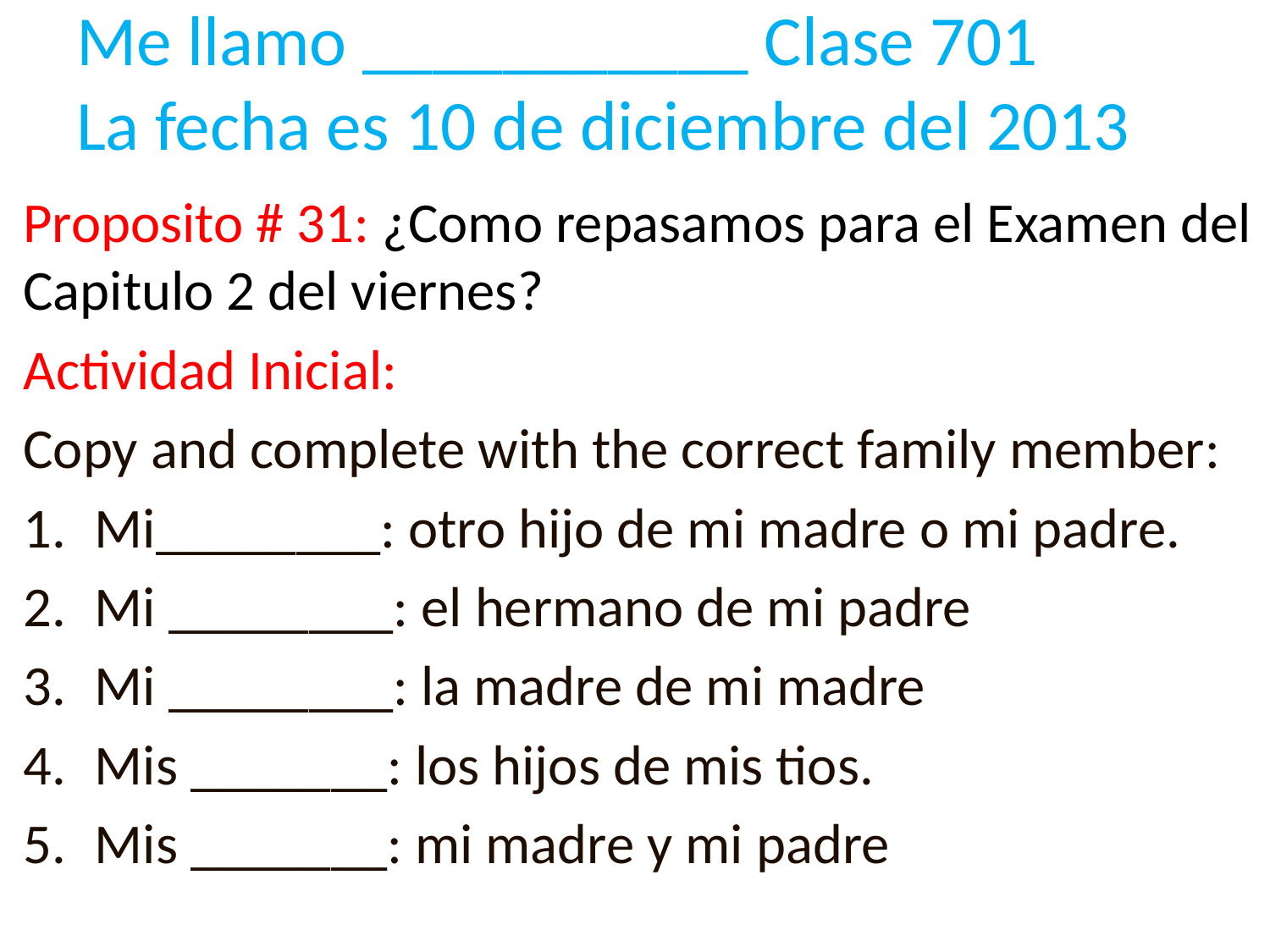

# Me llamo ___________ Clase 701 La fecha es 10 de diciembre del 2013
Proposito # 31: ¿Como repasamos para el Examen del Capitulo 2 del viernes?
Actividad Inicial:
Copy and complete with the correct family member:
Mi________: otro hijo de mi madre o mi padre.
Mi ________: el hermano de mi padre
Mi ________: la madre de mi madre
Mis _______: los hijos de mis tios.
Mis _______: mi madre y mi padre